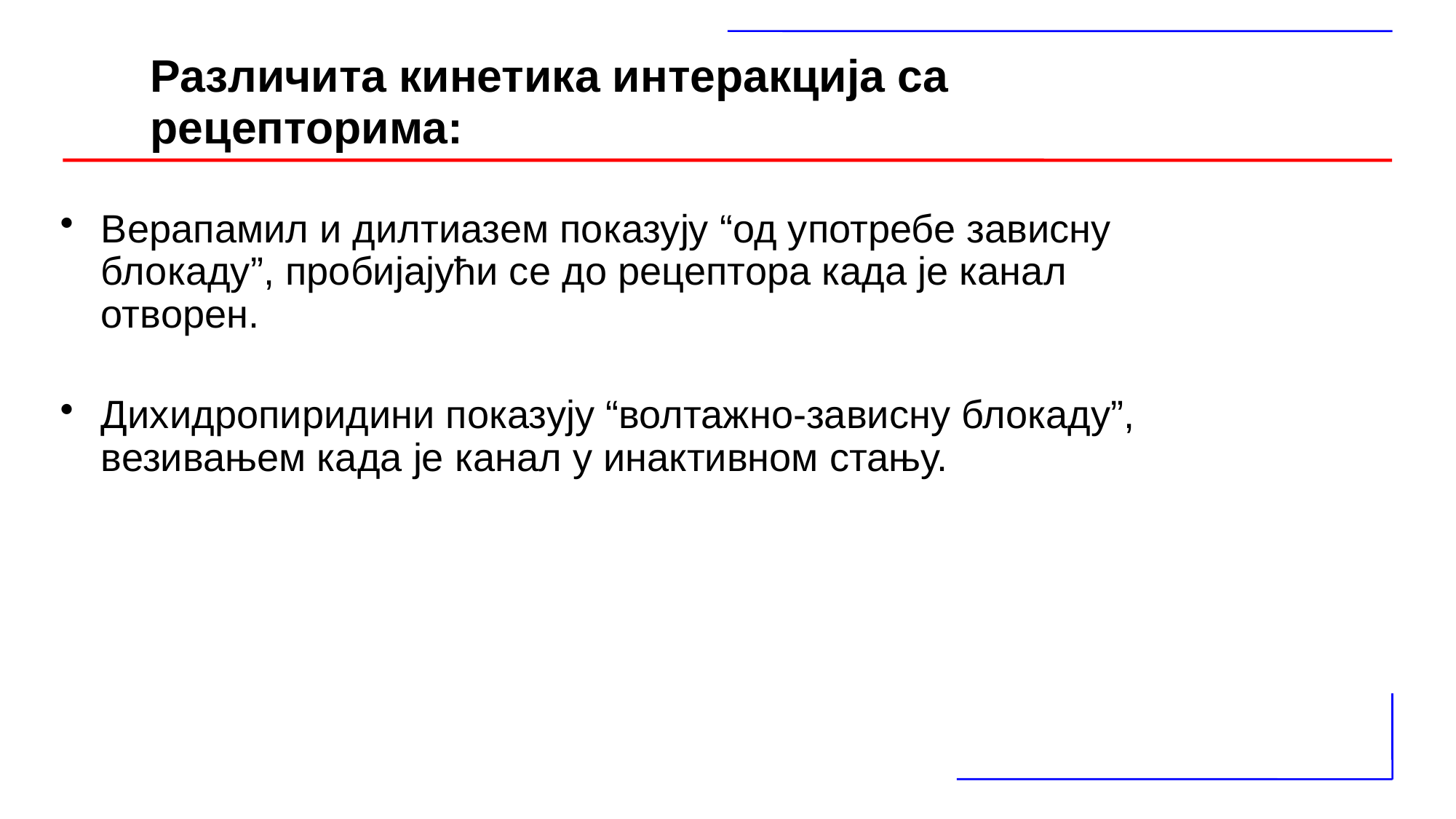

Различита кинетика интеракција са рецепторима:
Верапамил и дилтиазем показују “од употребе зависну блокаду”, пробијајући се до рецептора када је канал отворен.

Дихидропиридини показују “волтажно-зависну блокаду”, везивањем када је канал у инактивном стању.